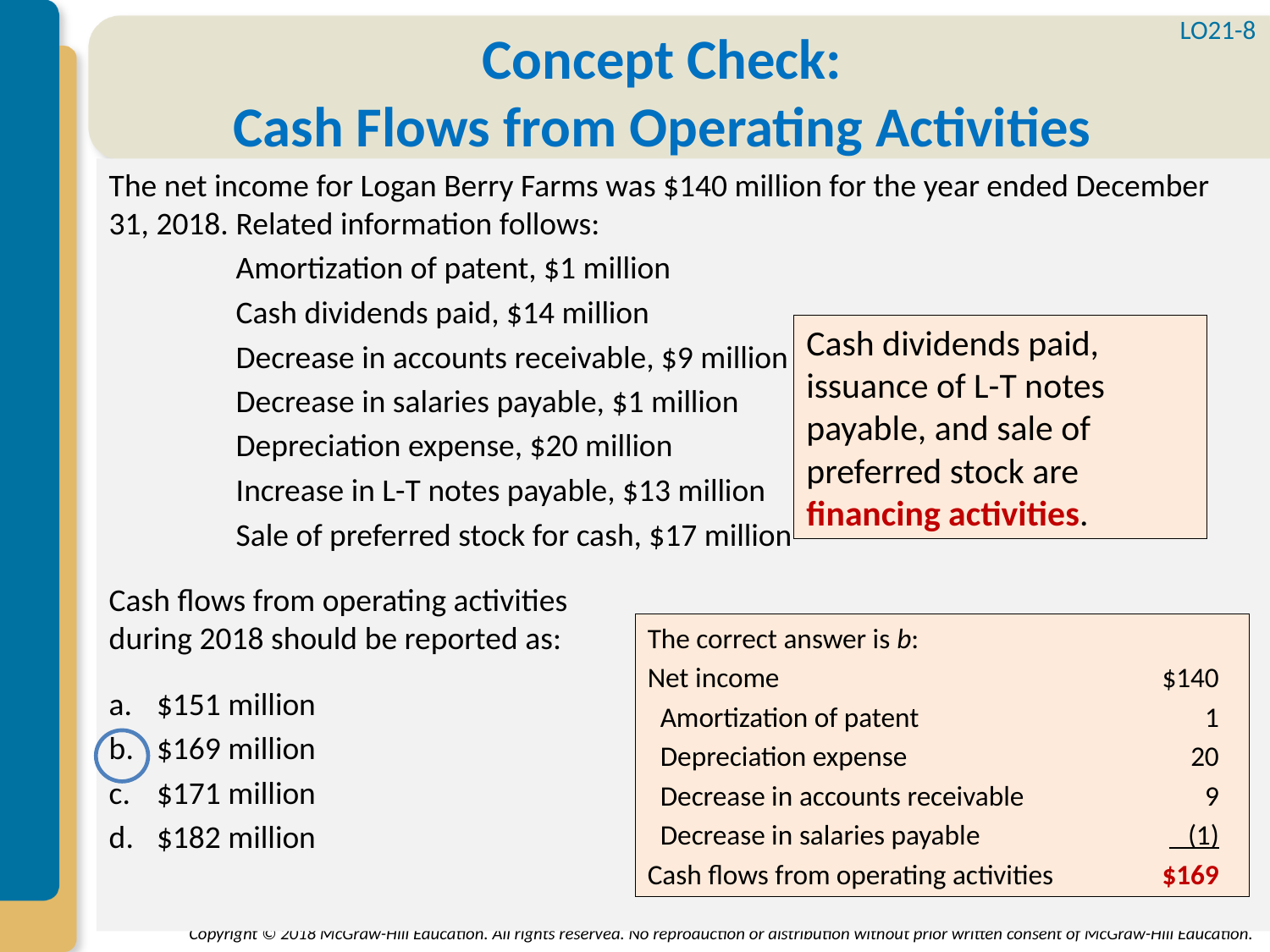

LO21-8
# Concept Check: Cash Flows from Operating Activities
The net income for Logan Berry Farms was $140 million for the year ended December 31, 2018. Related information follows:
	Amortization of patent, $1 million
	Cash dividends paid, $14 million
	Decrease in accounts receivable, $9 million
	Decrease in salaries payable, $1 million
	Depreciation expense, $20 million
	Increase in L-T notes payable, $13 million
	Sale of preferred stock for cash, $17 million
Cash flows from operating activities
during 2018 should be reported as:
$151 million
$169 million
$171 million
$182 million
Cash dividends paid, issuance of L-T notes payable, and sale of preferred stock are financing activities.
The correct answer is b:
Net income	$140
  Amortization of patent	1
  Depreciation expense	20
  Decrease in accounts receivable	9
  Decrease in salaries payable	   (1)
Cash flows from operating activities	$169